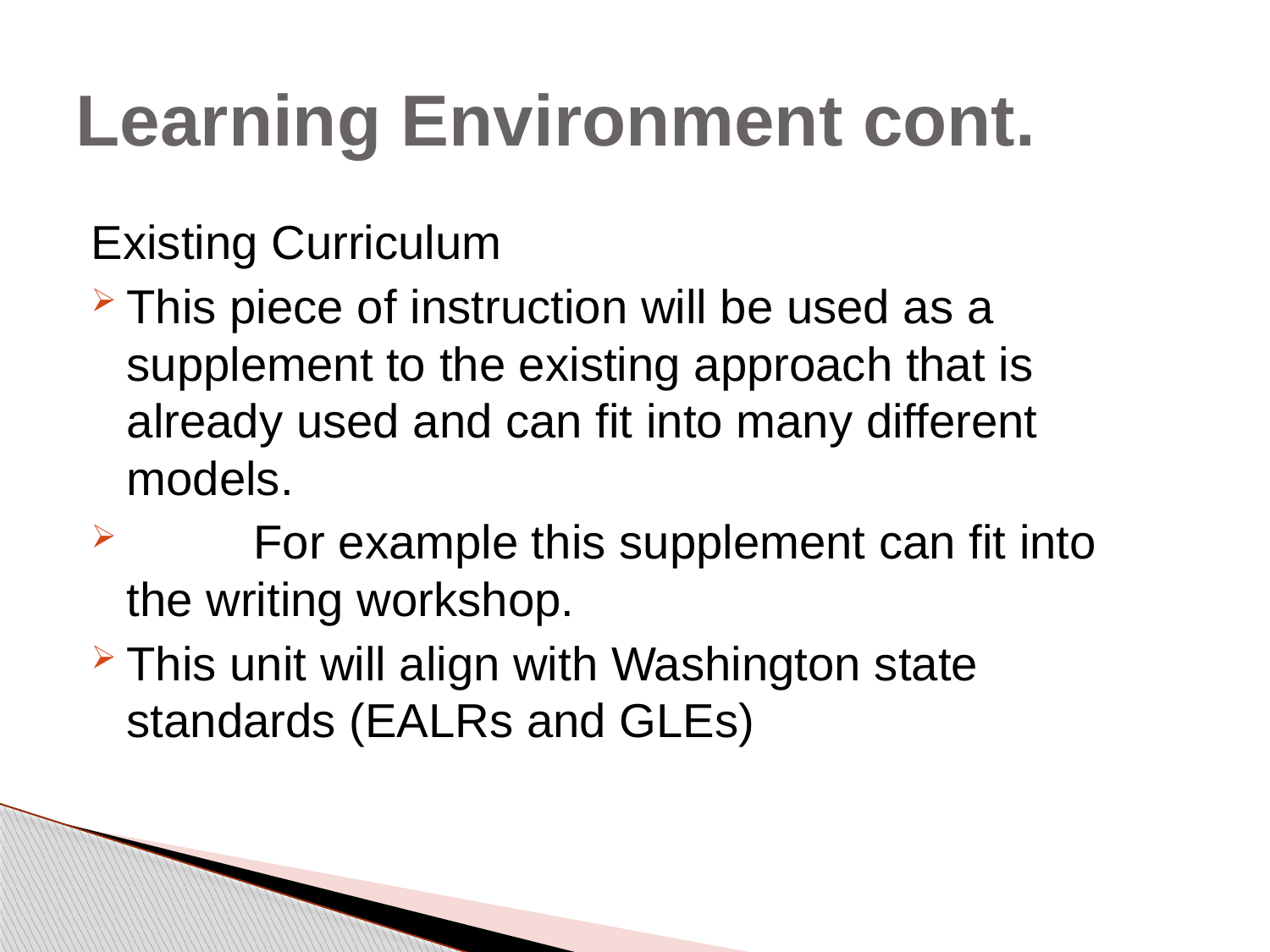

# Learning Environment cont.
Existing Curriculum
This piece of instruction will be used as a supplement to the existing approach that is already used and can fit into many different models.
	For example this supplement can fit into 	the writing workshop.
This unit will align with Washington state standards (EALRs and GLEs)